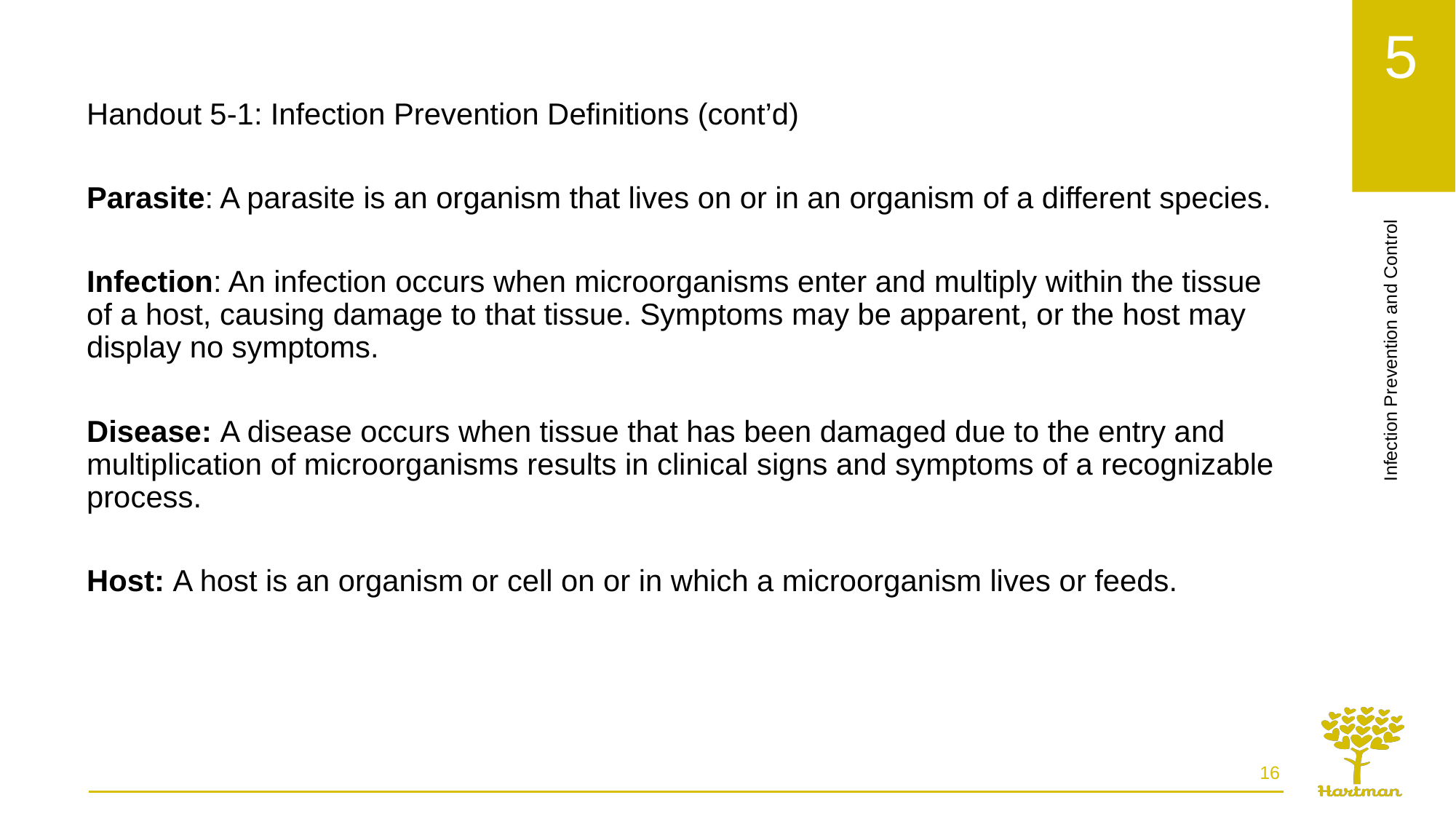

Handout 5-1: Infection Prevention Definitions (cont’d)

Parasite: A parasite is an organism that lives on or in an organism of a different species.

Infection: An infection occurs when microorganisms enter and multiply within the tissue of a host, causing damage to that tissue. Symptoms may be apparent, or the host may display no symptoms.

Disease: A disease occurs when tissue that has been damaged due to the entry and multiplication of microorganisms results in clinical signs and symptoms of a recognizable process.

Host: A host is an organism or cell on or in which a microorganism lives or feeds.

16